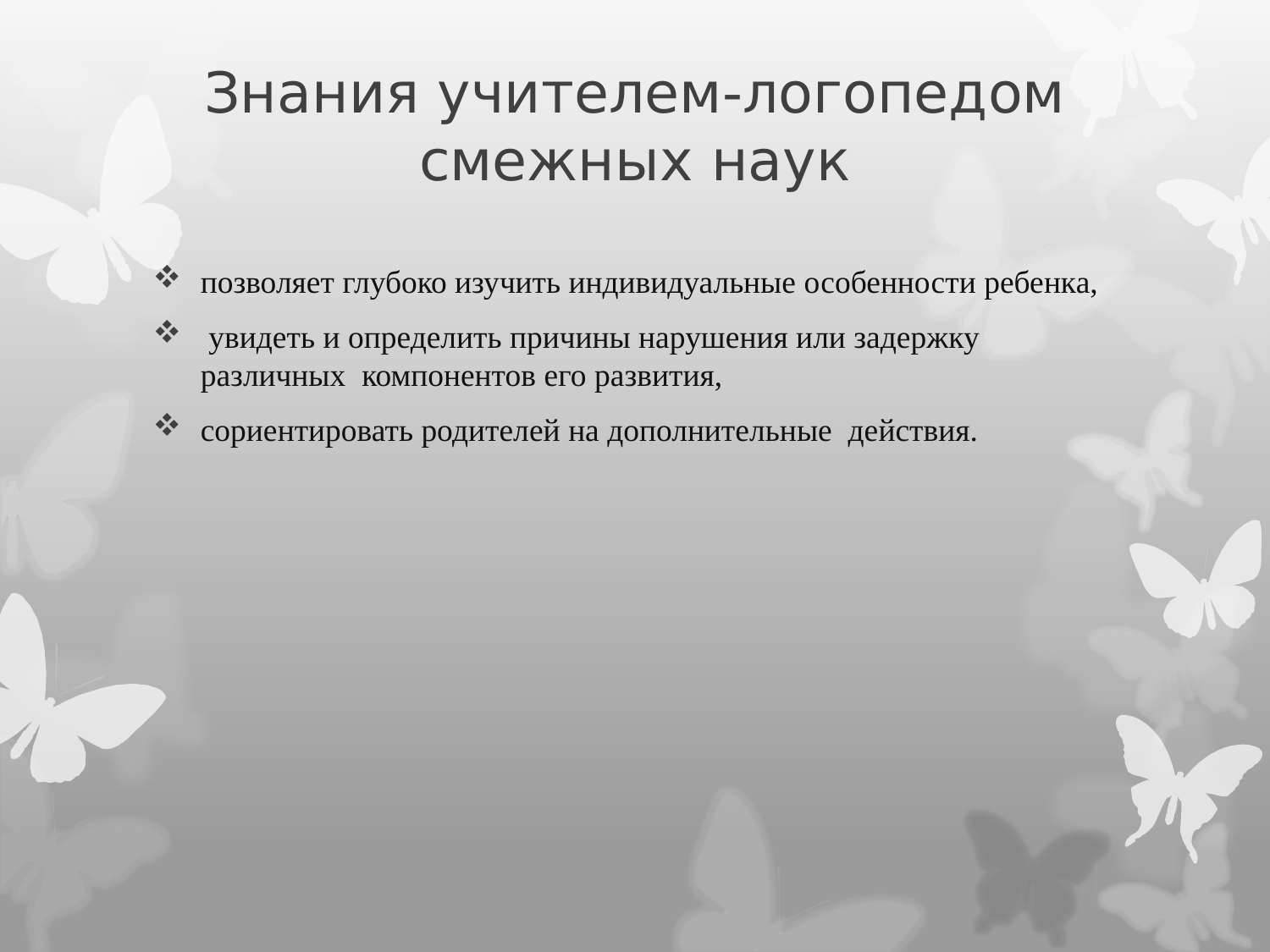

# Знания учителем-логопедом смежных наук

позволяет глубоко изучить индивидуальные особенности ребенка,
 увидеть и определить причины нарушения или задержку различных  компонентов его развития,
сориентировать родителей на дополнительные  действия.